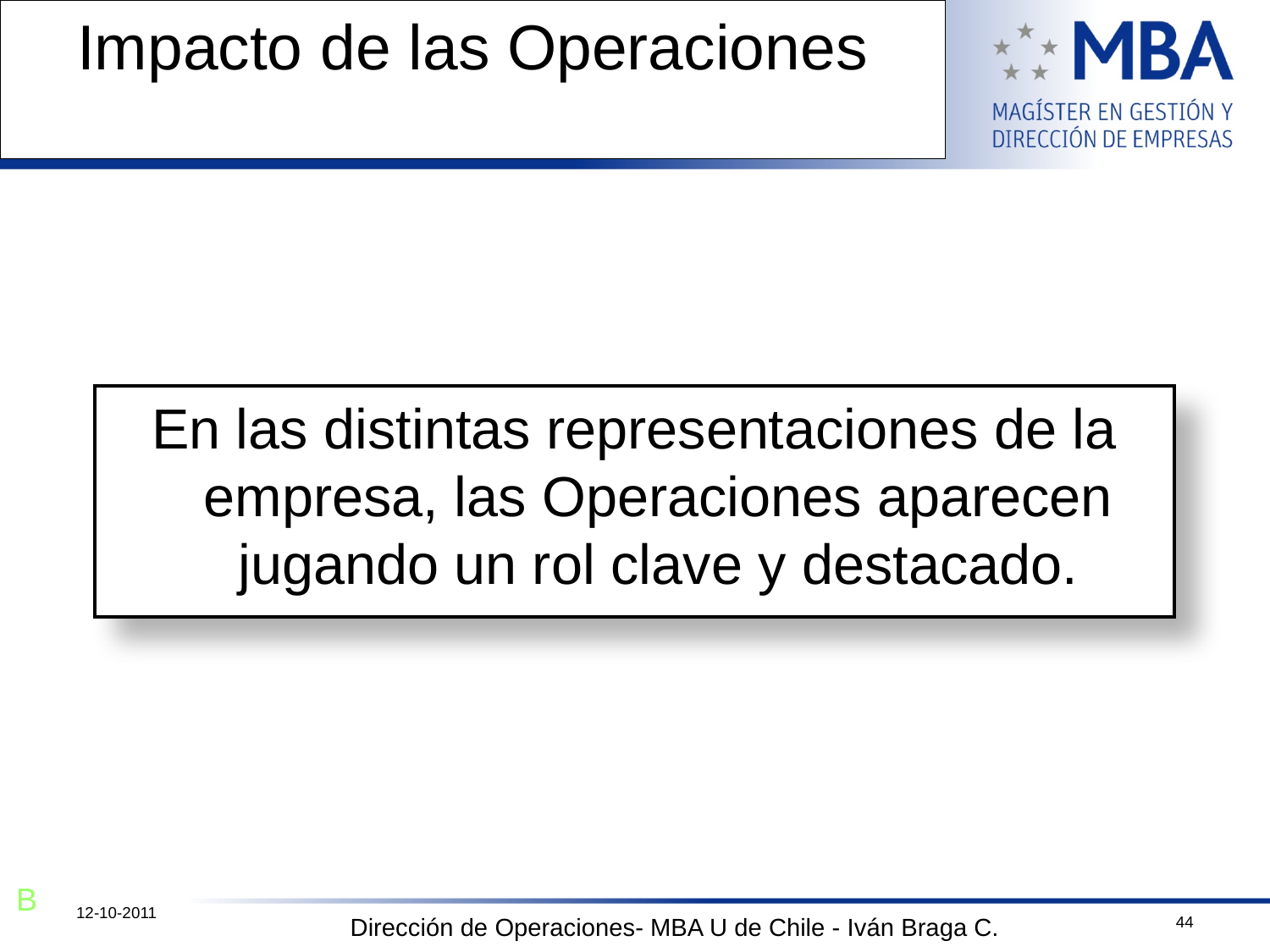

# Impacto de las Operaciones
En las distintas representaciones de la empresa, las Operaciones aparecen jugando un rol clave y destacado.

B
12-10-2011

44